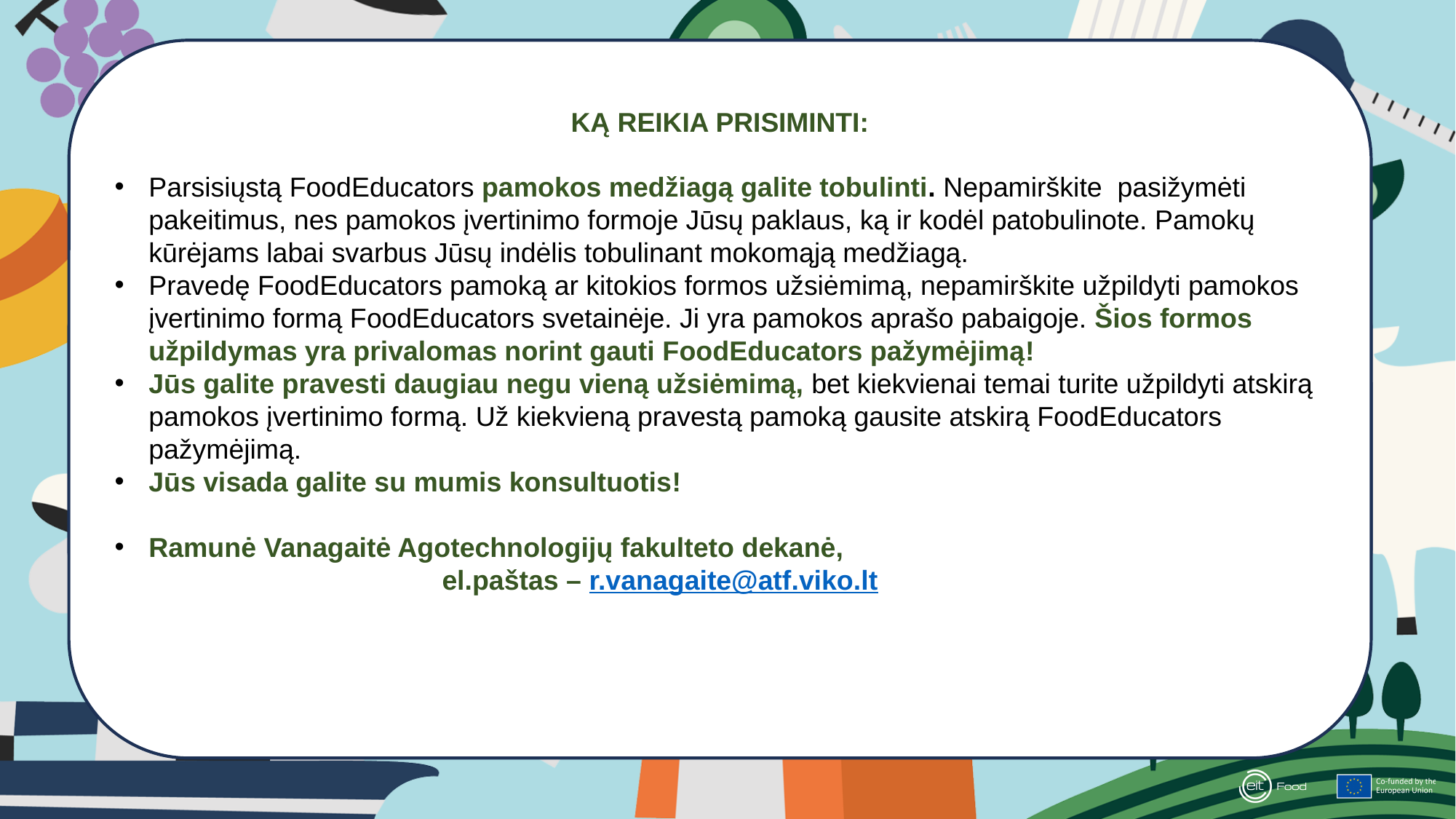

KĄ REIKIA PRISIMINTI:

Parsisiųstą FoodEducators pamokos medžiagą galite tobulinti. Nepamirškite  pasižymėti pakeitimus, nes pamokos įvertinimo formoje Jūsų paklaus, ką ir kodėl patobulinote. Pamokų kūrėjams labai svarbus Jūsų indėlis tobulinant mokomąją medžiagą.
Pravedę FoodEducators pamoką ar kitokios formos užsiėmimą, nepamirškite užpildyti pamokos įvertinimo formą FoodEducators svetainėje. Ji yra pamokos aprašo pabaigoje. Šios formos užpildymas yra privalomas norint gauti FoodEducators pažymėjimą!
Jūs galite pravesti daugiau negu vieną užsiėmimą, bet kiekvienai temai turite užpildyti atskirą pamokos įvertinimo formą. Už kiekvieną pravestą pamoką gausite atskirą FoodEducators pažymėjimą.
Jūs visada galite su mumis konsultuotis!

Ramunė Vanagaitė Agotechnologijų fakulteto dekanė,
			el.paštas – r.vanagaite@atf.viko.lt